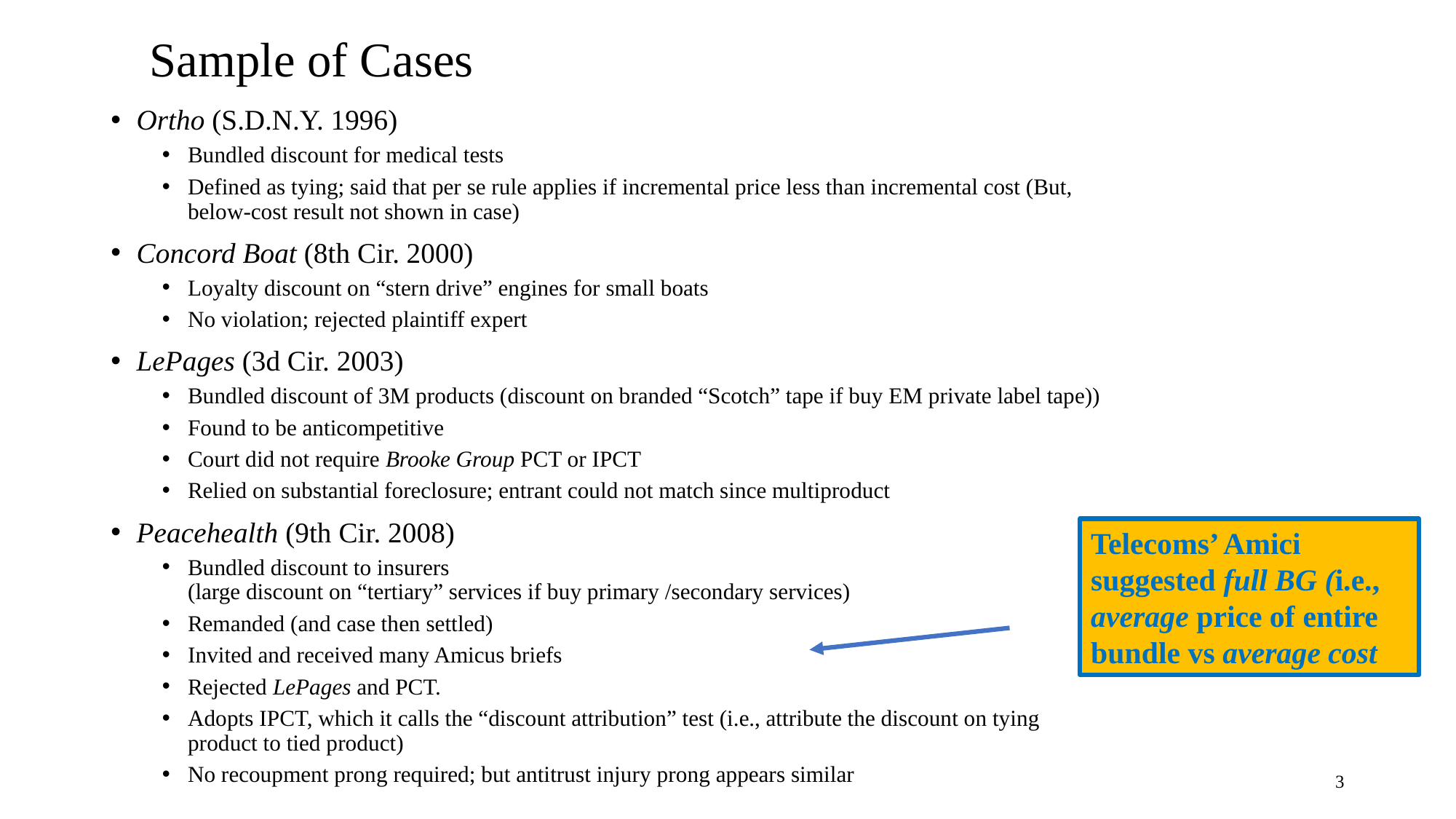

# Sample of Cases
Ortho (S.D.N.Y. 1996)
Bundled discount for medical tests
Defined as tying; said that per se rule applies if incremental price less than incremental cost (But, below-cost result not shown in case)
Concord Boat (8th Cir. 2000)
Loyalty discount on “stern drive” engines for small boats
No violation; rejected plaintiff expert
LePages (3d Cir. 2003)
Bundled discount of 3M products (discount on branded “Scotch” tape if buy EM private label tape))
Found to be anticompetitive
Court did not require Brooke Group PCT or IPCT
Relied on substantial foreclosure; entrant could not match since multiproduct
Peacehealth (9th Cir. 2008)
Bundled discount to insurers
(large discount on “tertiary” services if buy primary /secondary services)
Remanded (and case then settled)
Invited and received many Amicus briefs
Rejected LePages and PCT.
Adopts IPCT, which it calls the “discount attribution” test (i.e., attribute the discount on tying product to tied product)
No recoupment prong required; but antitrust injury prong appears similar
Telecoms’ Amici suggested full BG (i.e., average price of entire bundle vs average cost
3